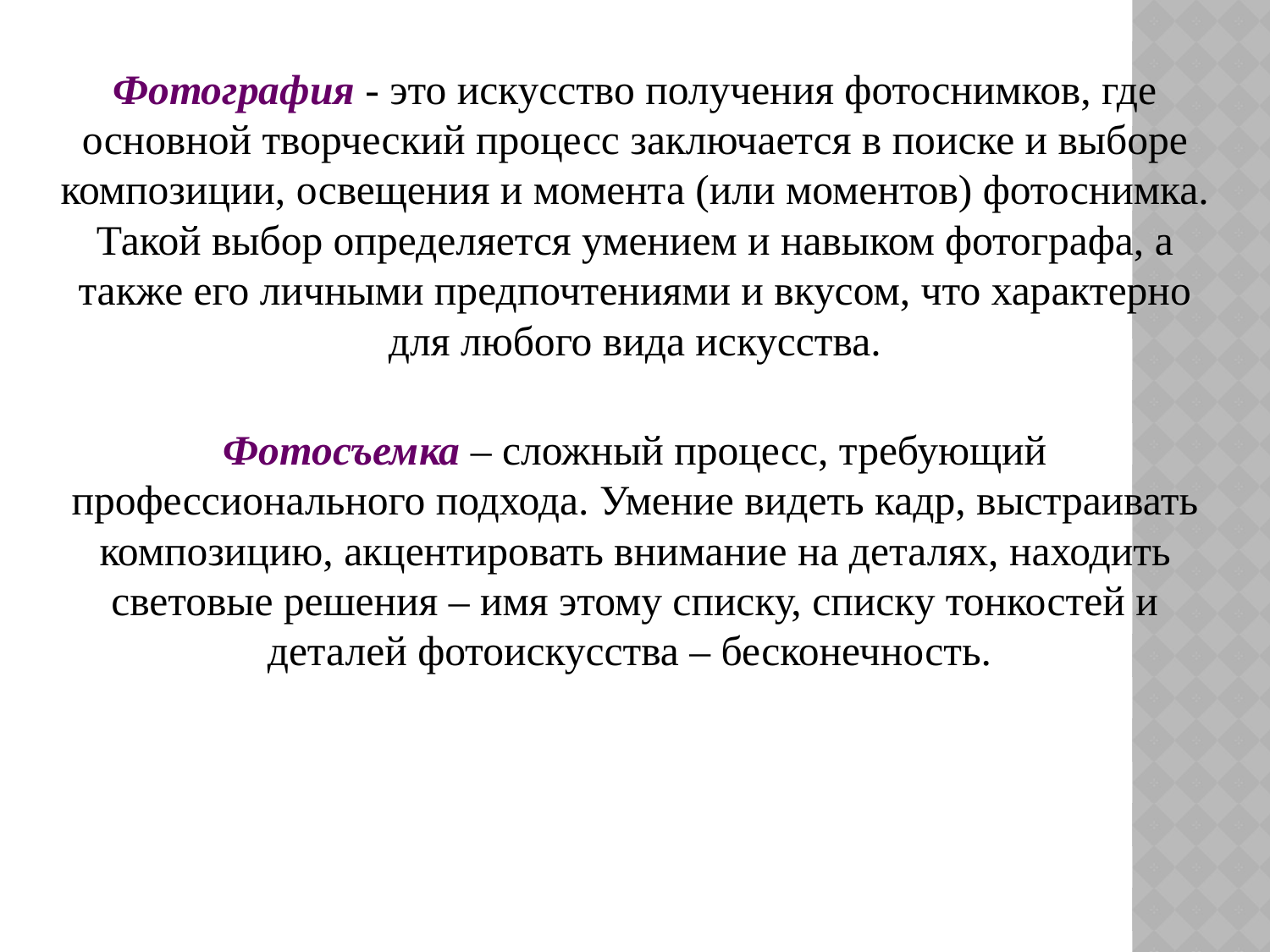

Фотография - это искусство получения фотоснимков, где основной творческий процесс заключается в поиске и выборе композиции, освещения и момента (или моментов) фотоснимка. Такой выбор определяется умением и навыком фотографа, а также его личными предпочтениями и вкусом, что характерно для любого вида искусства.
Фотосъемка – сложный процесс, требующий профессионального подхода. Умение видеть кадр, выстраивать композицию, акцентировать внимание на деталях, находить световые решения – имя этому списку, списку тонкостей и деталей фотоискусства – бесконечность.